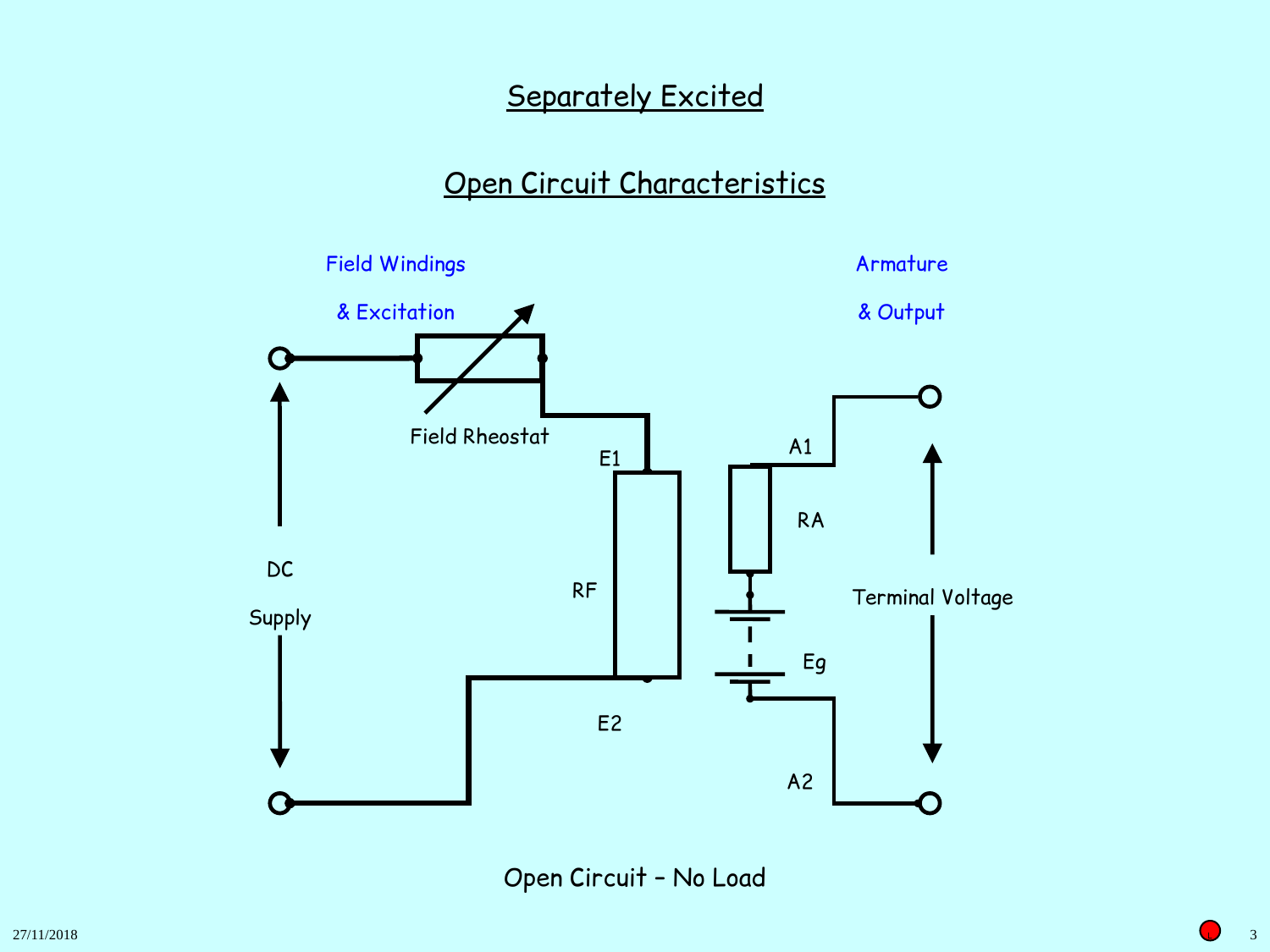

Separately Excited
Open Circuit Characteristics
Field Windings
& Excitation
Armature
& Output

Field Rheostat
E1

DC
Supply
RF
E2

A1

RA
Terminal Voltage

Eg
A2

Open Circuit – No Load
27/11/2018
3
L